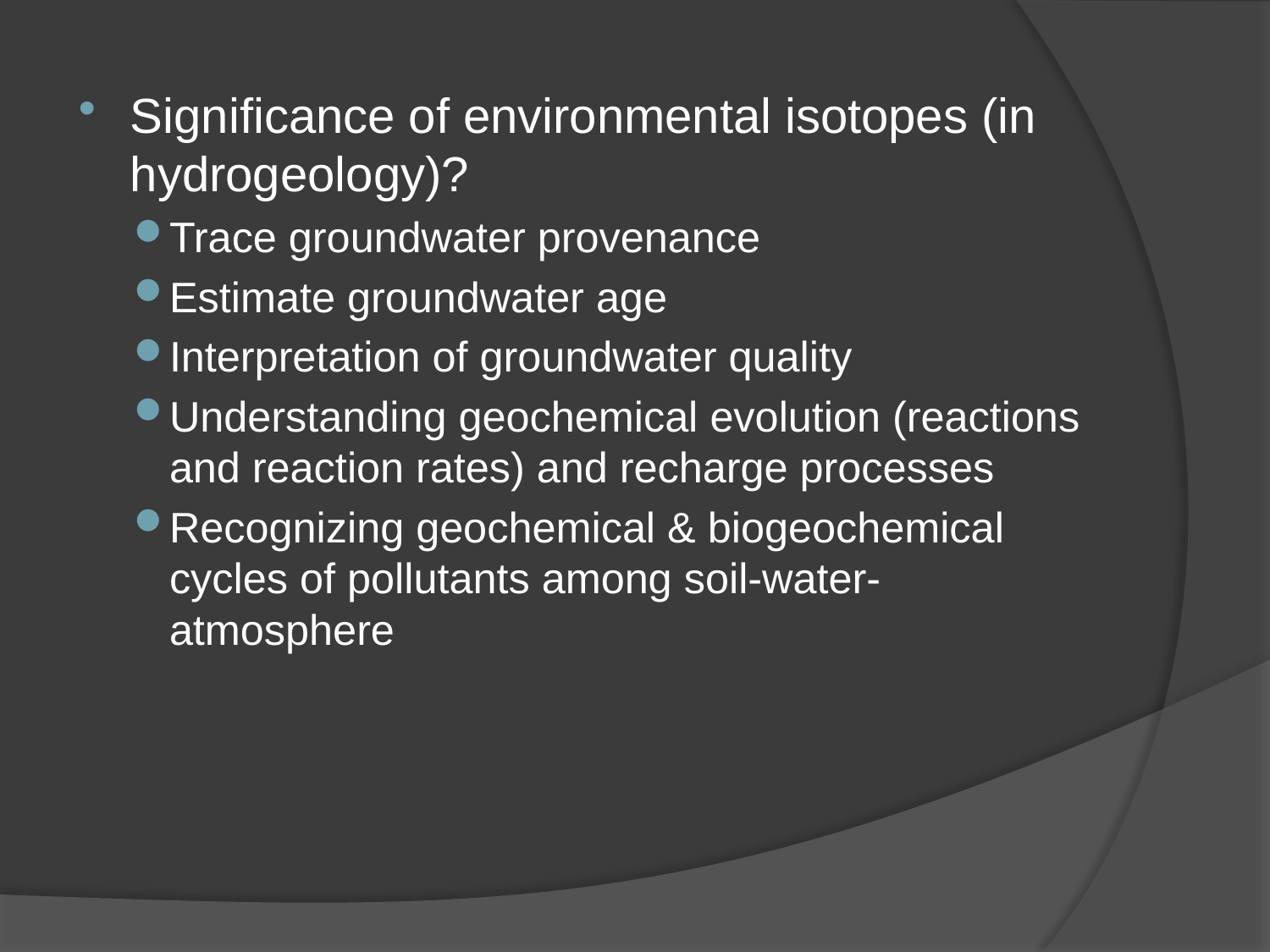

Significance of environmental isotopes (in hydrogeology)?
Trace groundwater provenance
Estimate groundwater age
Interpretation of groundwater quality
Understanding geochemical evolution (reactions and reaction rates) and recharge processes
Recognizing geochemical & biogeochemical cycles of pollutants among soil-water-atmosphere